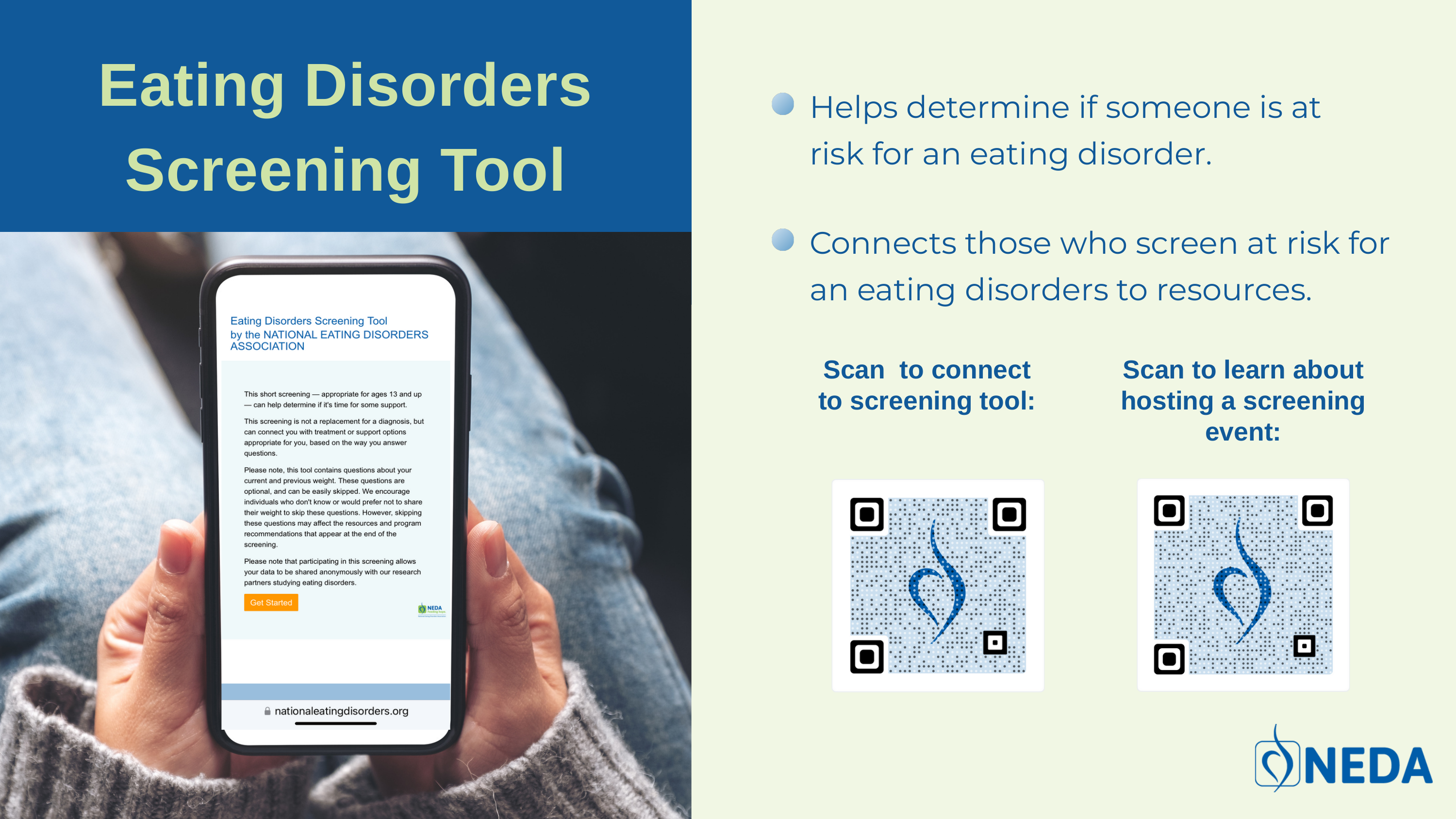

Eating Disorders Screening Tool
Helps determine if someone is at risk for an eating disorder.

Connects those who screen at risk for an eating disorders to resources.

Scan  to connect to screening tool:
Scan to learn about hosting a screening event: